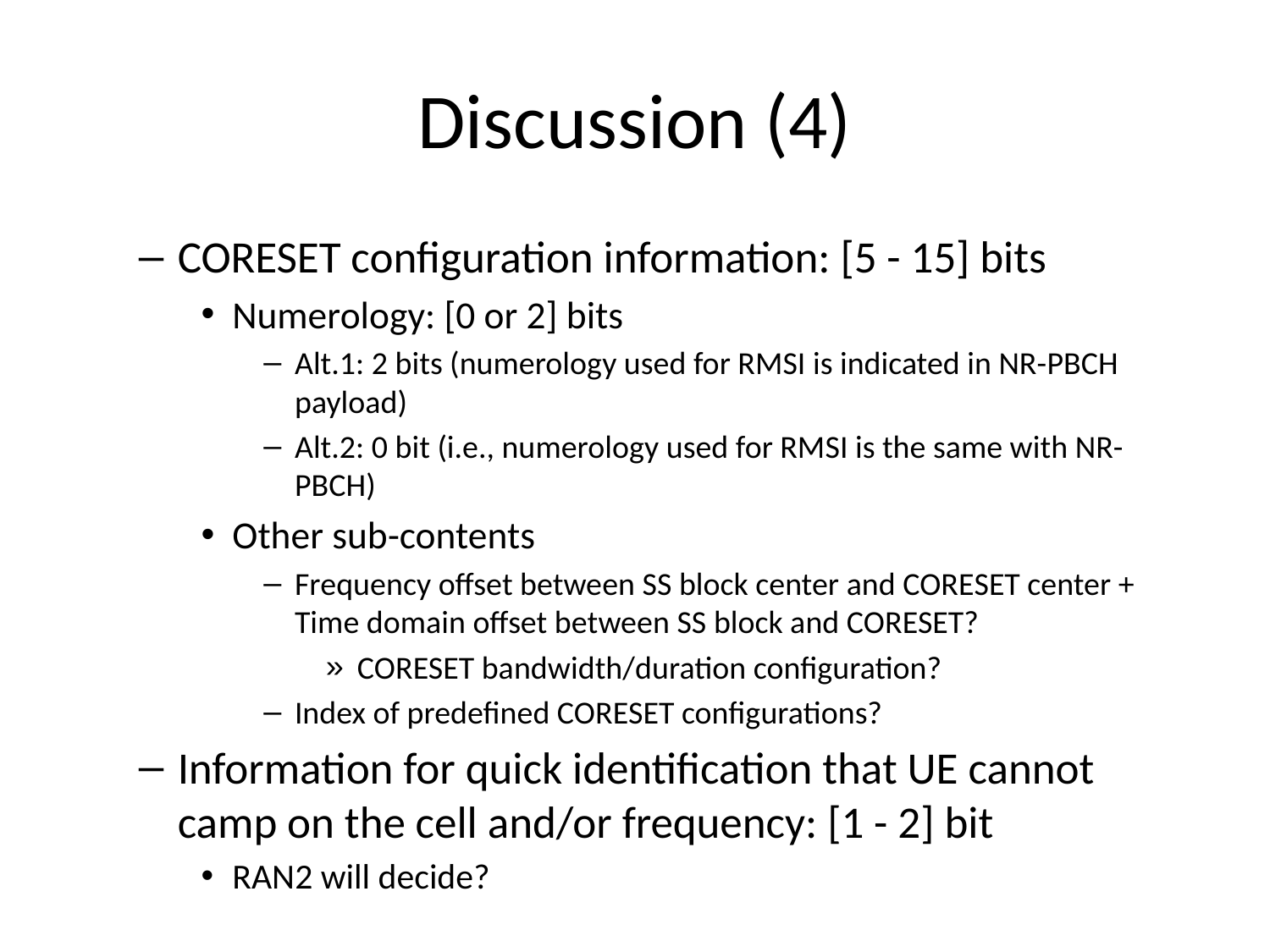

# Discussion (4)
CORESET configuration information: [5 - 15] bits
Numerology: [0 or 2] bits
Alt.1: 2 bits (numerology used for RMSI is indicated in NR-PBCH payload)
Alt.2: 0 bit (i.e., numerology used for RMSI is the same with NR-PBCH)
Other sub-contents
Frequency offset between SS block center and CORESET center + Time domain offset between SS block and CORESET?
CORESET bandwidth/duration configuration?
Index of predefined CORESET configurations?
Information for quick identification that UE cannot camp on the cell and/or frequency: [1 - 2] bit
RAN2 will decide?